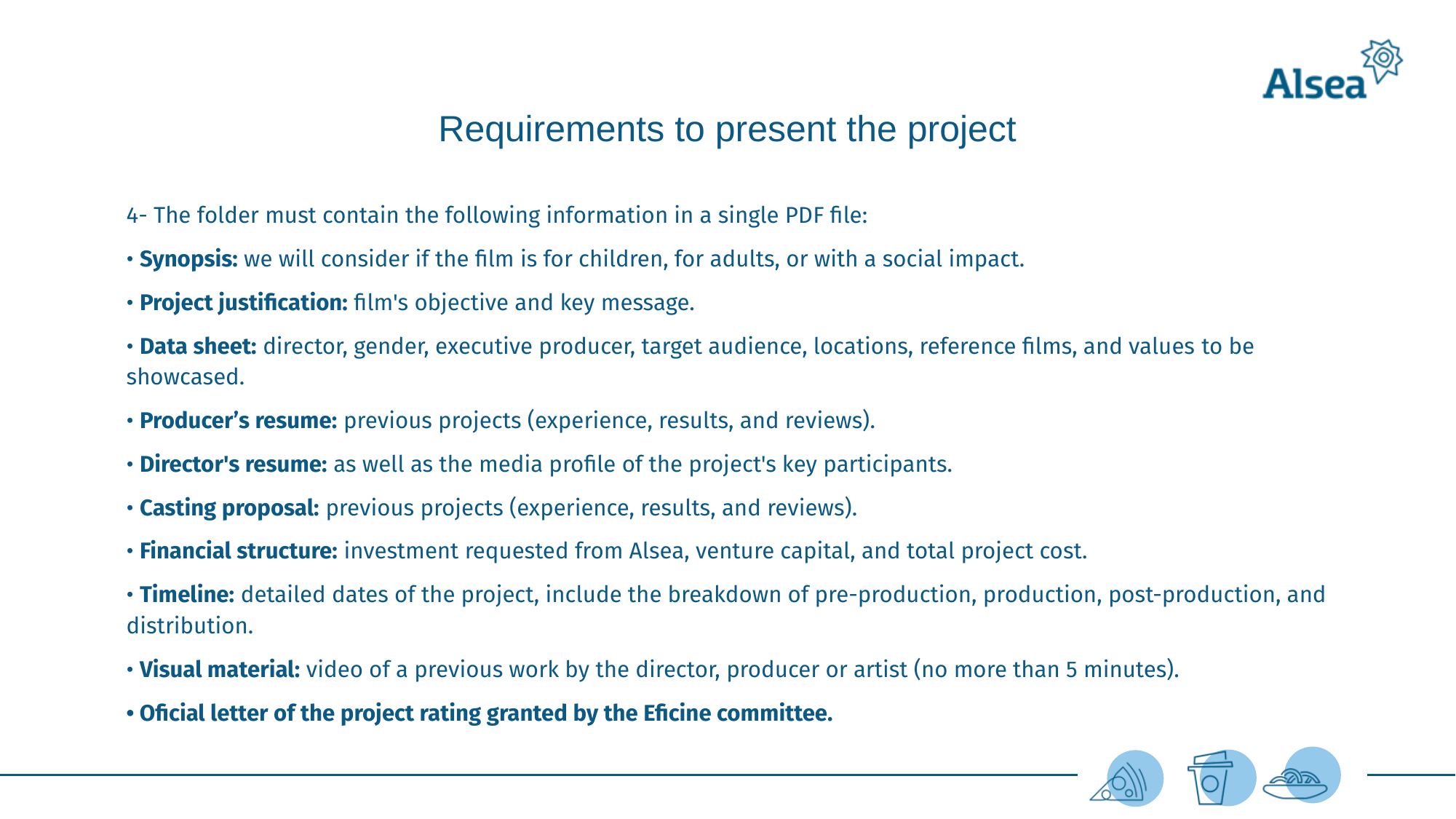

Requirements to present the project
4- The folder must contain the following information in a single PDF file:
• Synopsis: we will consider if the film is for children, for adults, or with a social impact.
• Project justification: film's objective and key message.
• Data sheet: director, gender, executive producer, target audience, locations, reference films, and values ​​to be showcased.
• Producer’s resume: previous projects (experience, results, and reviews).
• Director's resume: as well as the media profile of the project's key participants.
• Casting proposal: previous projects (experience, results, and reviews).
• Financial structure: investment requested from Alsea, venture capital, and total project cost.
• Timeline: detailed dates of the project, include the breakdown of pre-production, production, post-production, and distribution.
• Visual material: video of a previous work by the director, producer or artist (no more than 5 minutes).
• Oficial letter of the project rating granted by the Eficine committee.